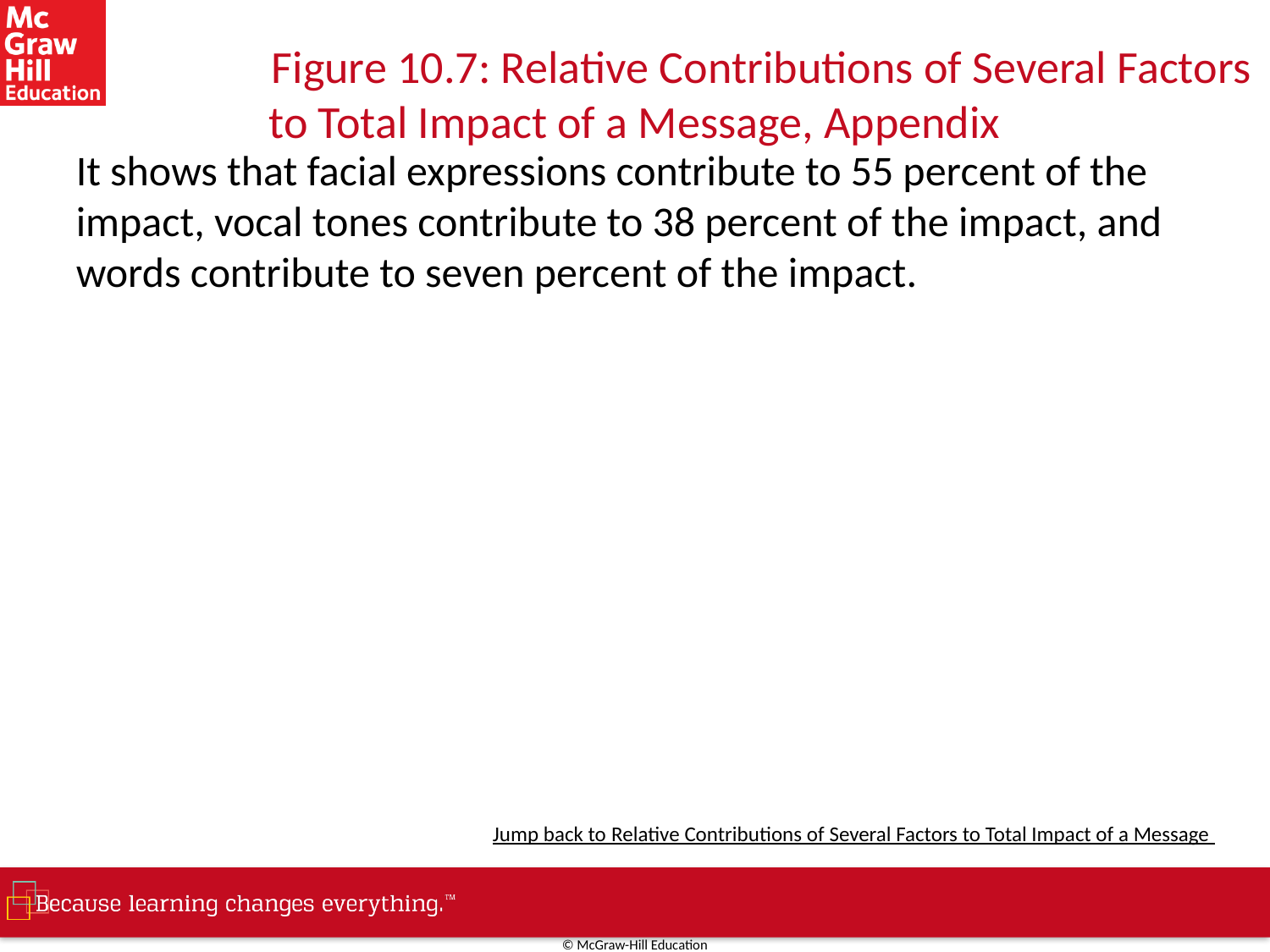

# Figure 10.7: Relative Contributions of Several Factors to Total Impact of a Message, Appendix
It shows that facial expressions contribute to 55 percent of the impact, vocal tones contribute to 38 percent of the impact, and words contribute to seven percent of the impact.
Jump back to Relative Contributions of Several Factors to Total Impact of a Message